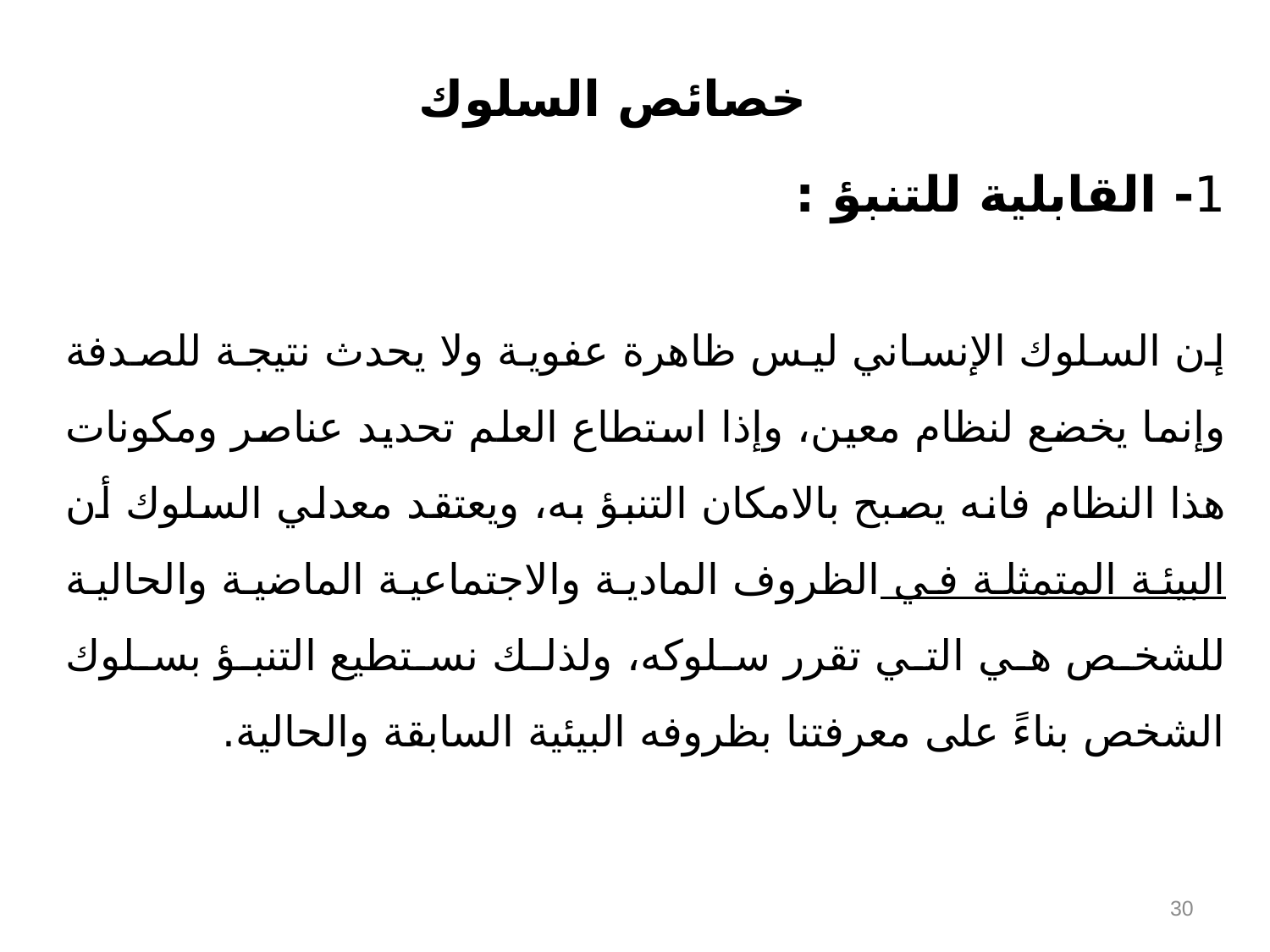

خصائص السلوك
1- القابلية للتنبؤ :

إن السلوك الإنساني ليس ظاهرة عفوية ولا يحدث نتيجة للصدفة وإنما يخضع لنظام معين، وإذا استطاع العلم تحديد عناصر ومكونات هذا النظام فانه يصبح بالامكان التنبؤ به، ويعتقد معدلي السلوك أن البيئة المتمثلة في الظروف المادية والاجتماعية الماضية والحالية للشخص هي التي تقرر سلوكه، ولذلك نستطيع التنبؤ بسلوك الشخص بناءً على معرفتنا بظروفه البيئية السابقة والحالية.
30